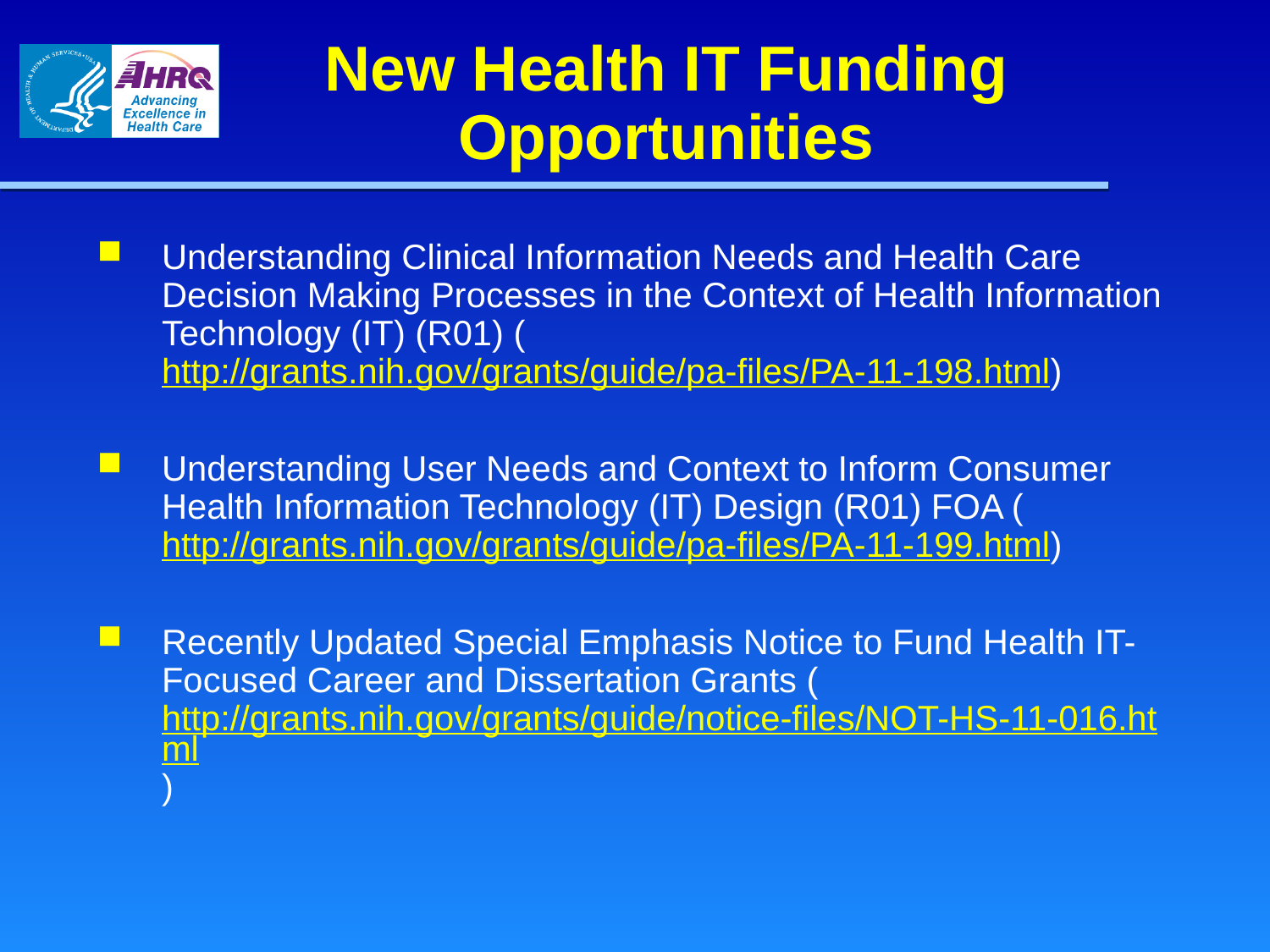

# New Health IT Funding Opportunities
Understanding Clinical Information Needs and Health Care Decision Making Processes in the Context of Health Information Technology (IT) (R01) (http://grants.nih.gov/grants/guide/pa-files/PA-11-198.html)

Understanding User Needs and Context to Inform Consumer Health Information Technology (IT) Design (R01) FOA (http://grants.nih.gov/grants/guide/pa-files/PA-11-199.html)

Recently Updated Special Emphasis Notice to Fund Health IT-Focused Career and Dissertation Grants (http://grants.nih.gov/grants/guide/notice-files/NOT-HS-11-016.html)